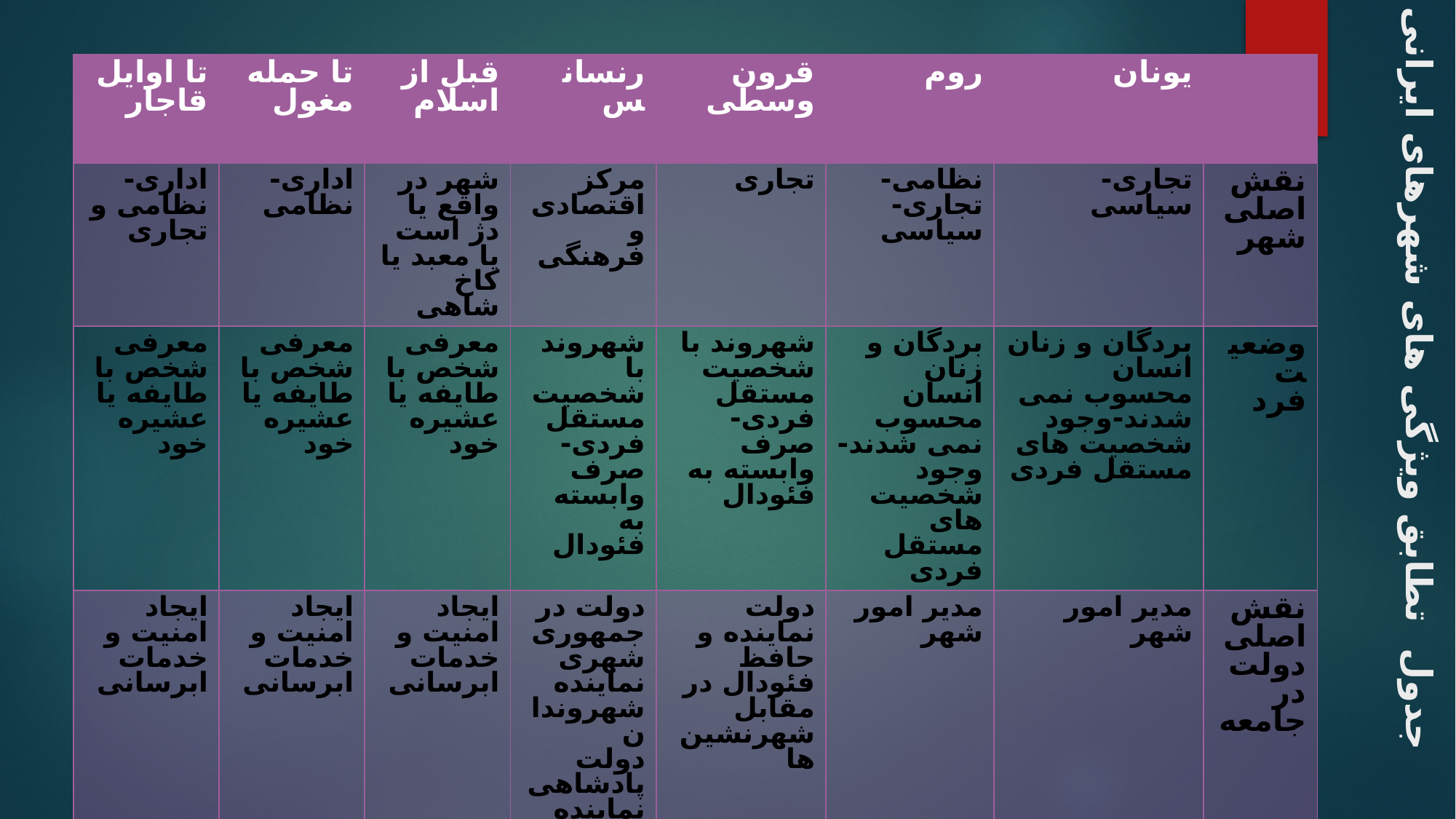

# جدول  تطابق ویژگی های شهرهای ایرانی و اروپایی
| تا اوایل قاجار | تا حمله مغول | قبل از اسلام | رنسانس | قرون وسطی | روم | یونان |  |
| --- | --- | --- | --- | --- | --- | --- | --- |
| اداری-نظامی و تجاری | اداری-نظامی | شهر در واقع یا دژ است یا معبد یا کاخ شاهی | مرکز اقتصادی و فرهنگی | تجاری | نظامی-تجاری-سیاسی | تجاری-سیاسی | نقش اصلی شهر |
| معرفی شخص با طایفه یا عشیره خود | معرفی شخص با طایفه یا عشیره خود | معرفی شخص با طایفه یا عشیره خود | شهروند با شخصیت مستقل فردی-صرف وابسته به فئودال | شهروند با شخصیت مستقل فردی-صرف وابسته به فئودال | بردگان و زنان انسان محسوب نمی شدند-وجود شخصیت های مستقل فردی | بردگان و زنان انسان محسوب نمی شدند-وجود شخصیت های مستقل فردی | وضعیت فرد |
| ایجاد امنیت و خدمات ابرسانی | ایجاد امنیت و خدمات ابرسانی | ایجاد امنیت و خدمات ابرسانی | دولت در جمهوری شهری نماینده شهروندان دولت پادشاهی نماینده فئودال | دولت نماینده و حافظ فئودال در مقابل شهرنشین ها | مدیر امور شهر | مدیر امور شهر | نقش اصلی دولت در جامعه |